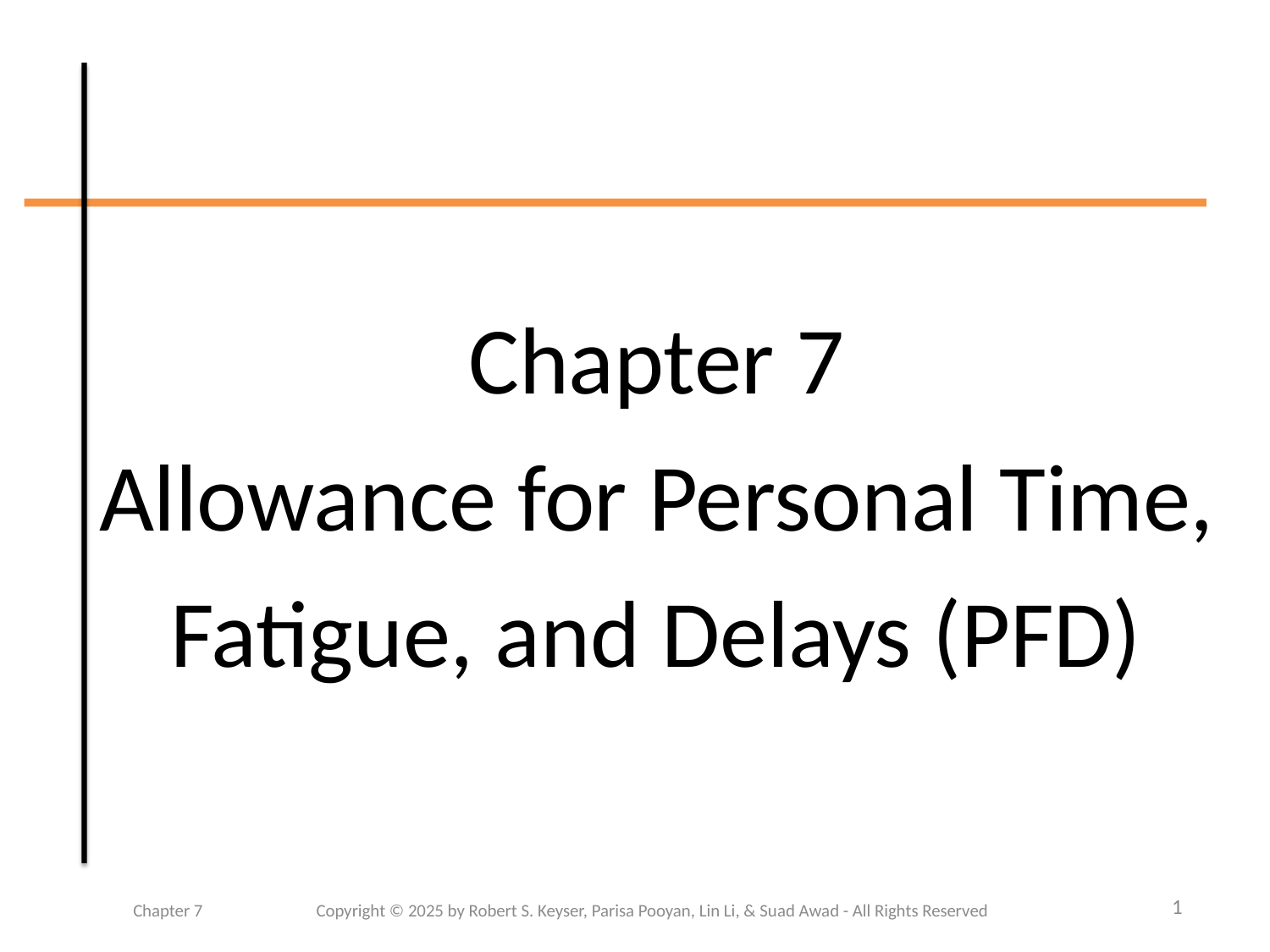

Chapter 7
Allowance for Personal Time, Fatigue, and Delays (PFD)
1
Chapter 7	              Copyright © 2025 by Robert S. Keyser, Parisa Pooyan, Lin Li, & Suad Awad - All Rights Reserved